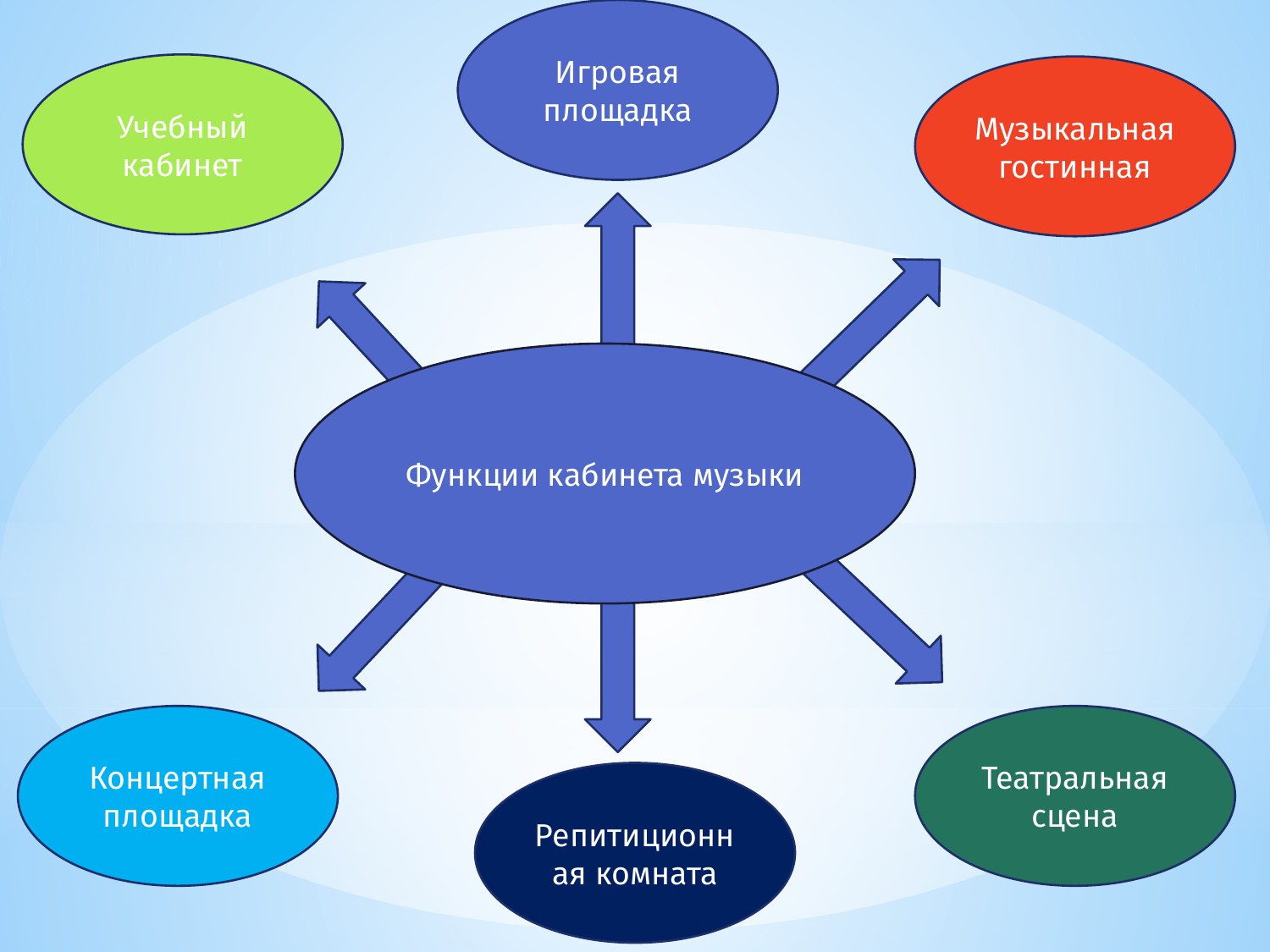

Игровая площадка
Учебный кабинет
Музыкальная гостинная

Функции кабинета музыки

Концертная площадка
Театральная сцена
Репитиционная комната